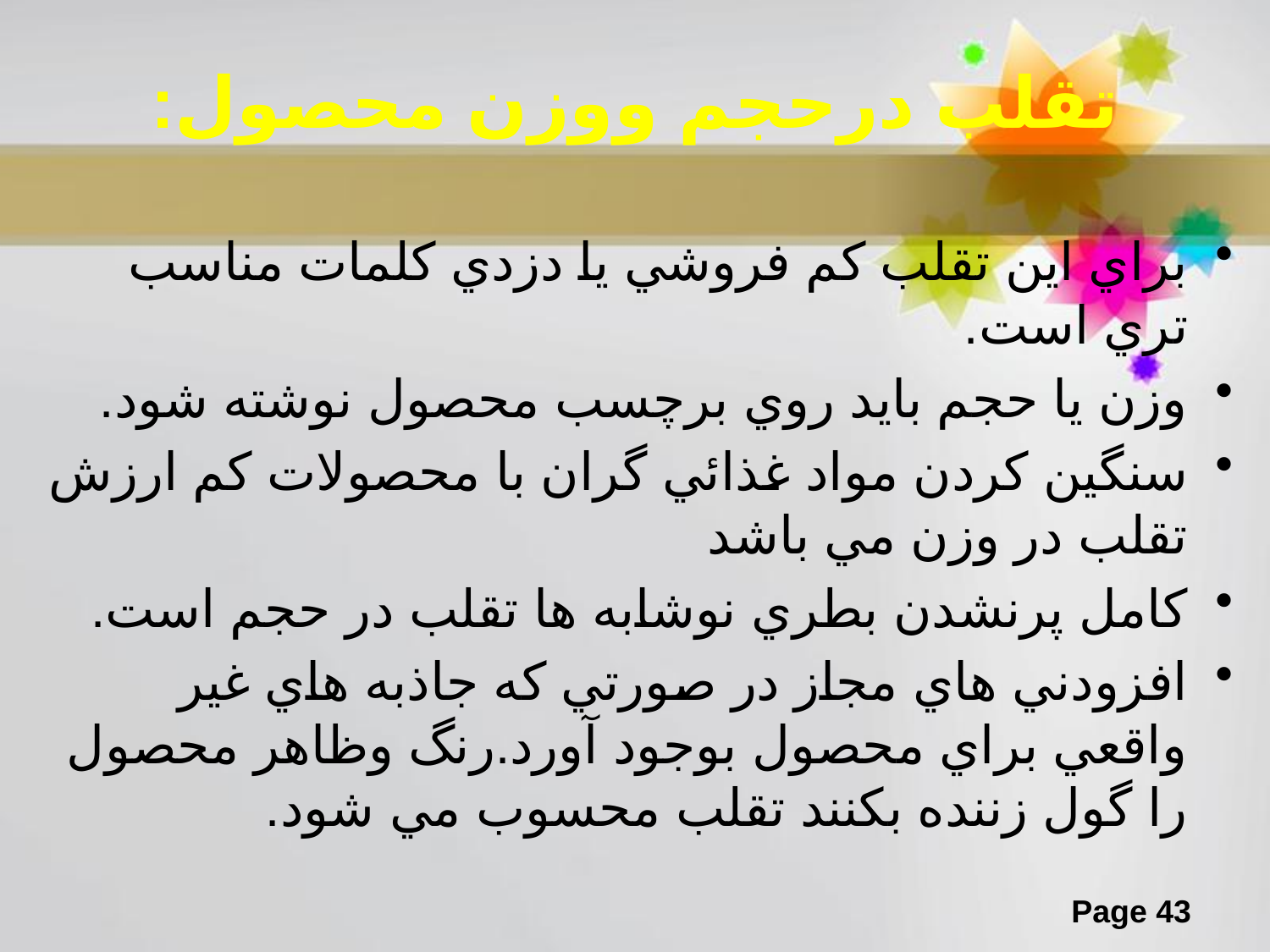

# تقلب درحجم ووزن محصول:
براي اين تقلب كم فروشي يا دزدي كلمات مناسب تري است.
وزن يا حجم بايد روي برچسب محصول نوشته شود.
سنگين كردن مواد غذائي گران با محصولات كم ارزش تقلب در وزن مي باشد
كامل پرنشدن بطري نوشابه ها تقلب در حجم است.
افزودني هاي مجاز در صورتي كه جاذبه هاي غير واقعي براي محصول بوجود آورد.رنگ وظاهر محصول را گول زننده بكنند تقلب محسوب مي شود.